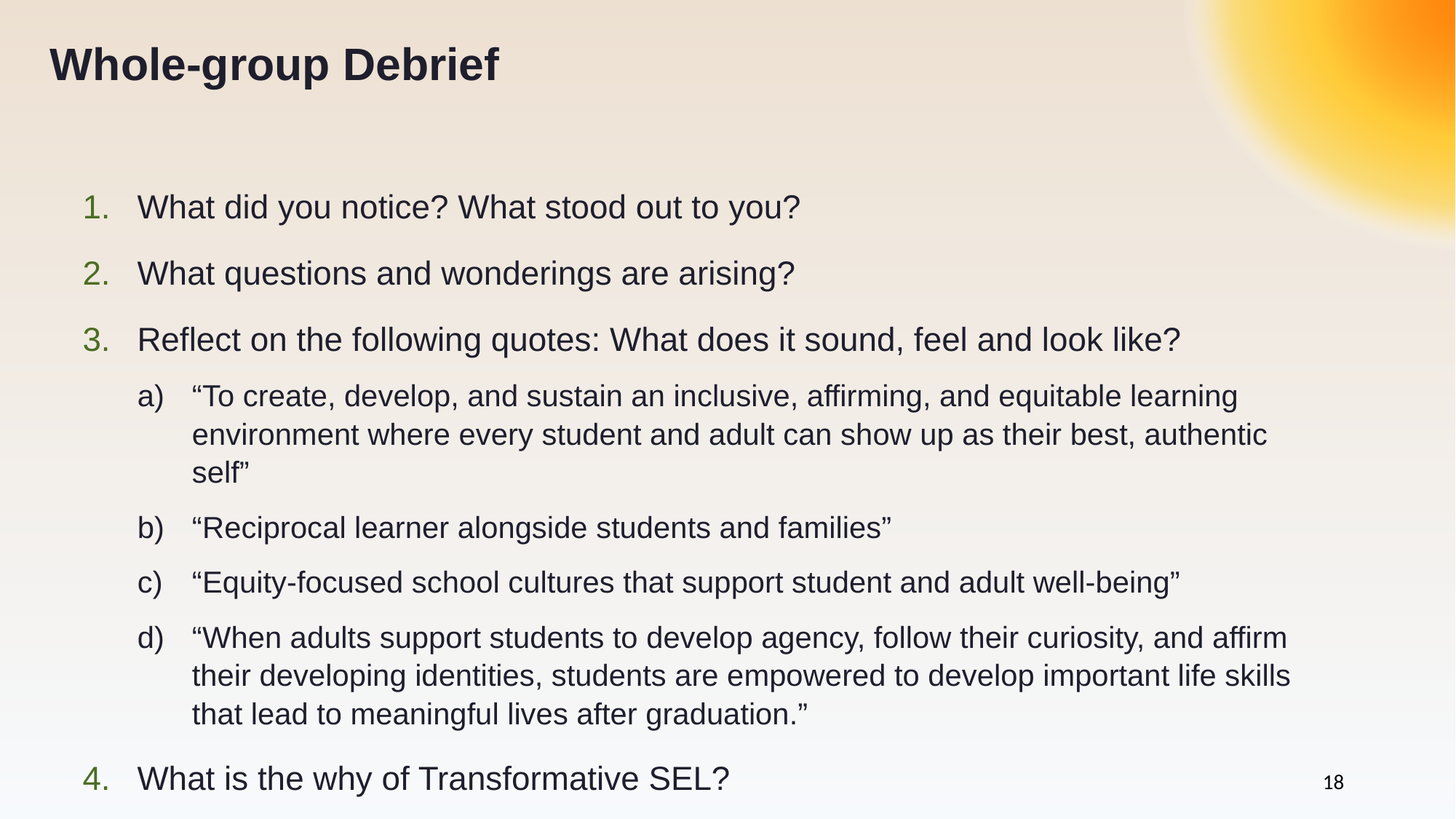

# Whole-group Debrief
What did you notice? What stood out to you?
What questions and wonderings are arising?
Reflect on the following quotes: What does it sound, feel and look like?
“To create, develop, and sustain an inclusive, affirming, and equitable learning environment where every student and adult can show up as their best, authentic self”
“Reciprocal learner alongside students and families”
“Equity-focused school cultures that support student and adult well-being”
“When adults support students to develop agency, follow their curiosity, and affirm their developing identities, students are empowered to develop important life skills that lead to meaningful lives after graduation.”
What is the why of Transformative SEL?
18